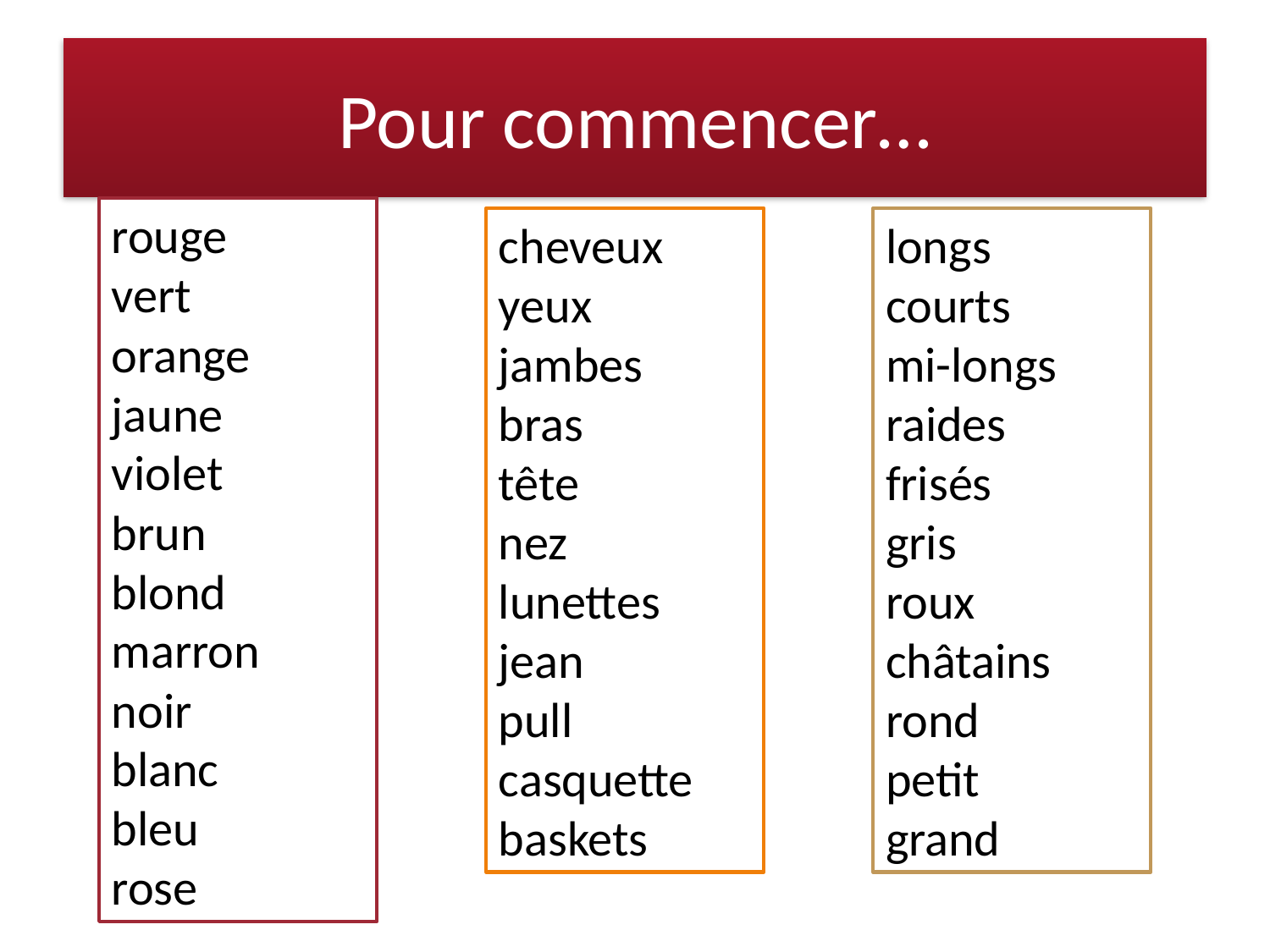

# Pour commencer…
rouge
vert
orange
jaune
violet
brun
blond
marron
noir
blanc
bleu
rose
cheveux
yeux
jambes
bras
tête
nez
lunettes
jean
pull
casquette
baskets
longs
courts
mi-longs
raides
frisés
gris
roux
châtains
rond
petit
grand